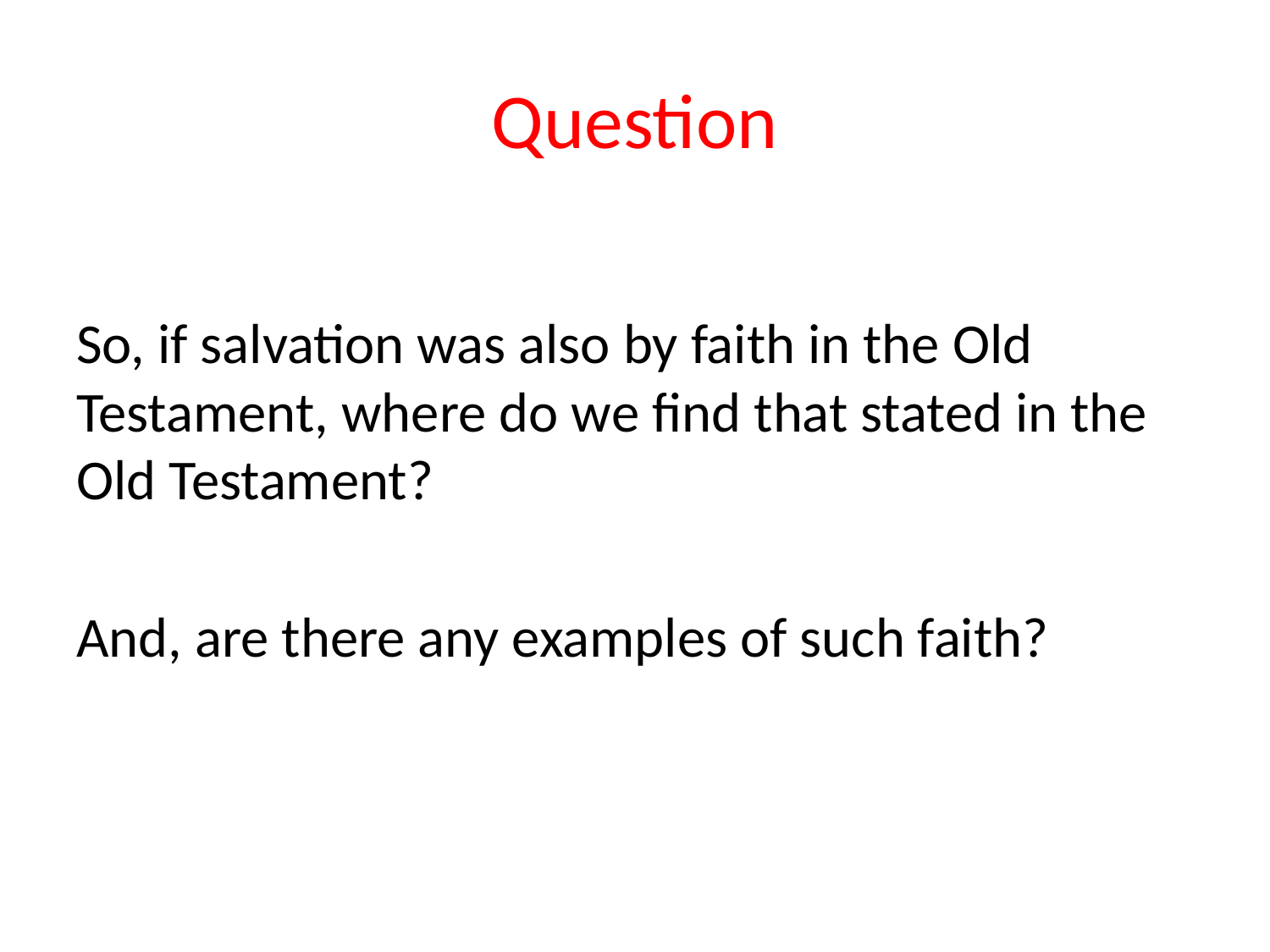

# Question

So, if salvation was also by faith in the Old Testament, where do we find that stated in the Old Testament?

And, are there any examples of such faith?